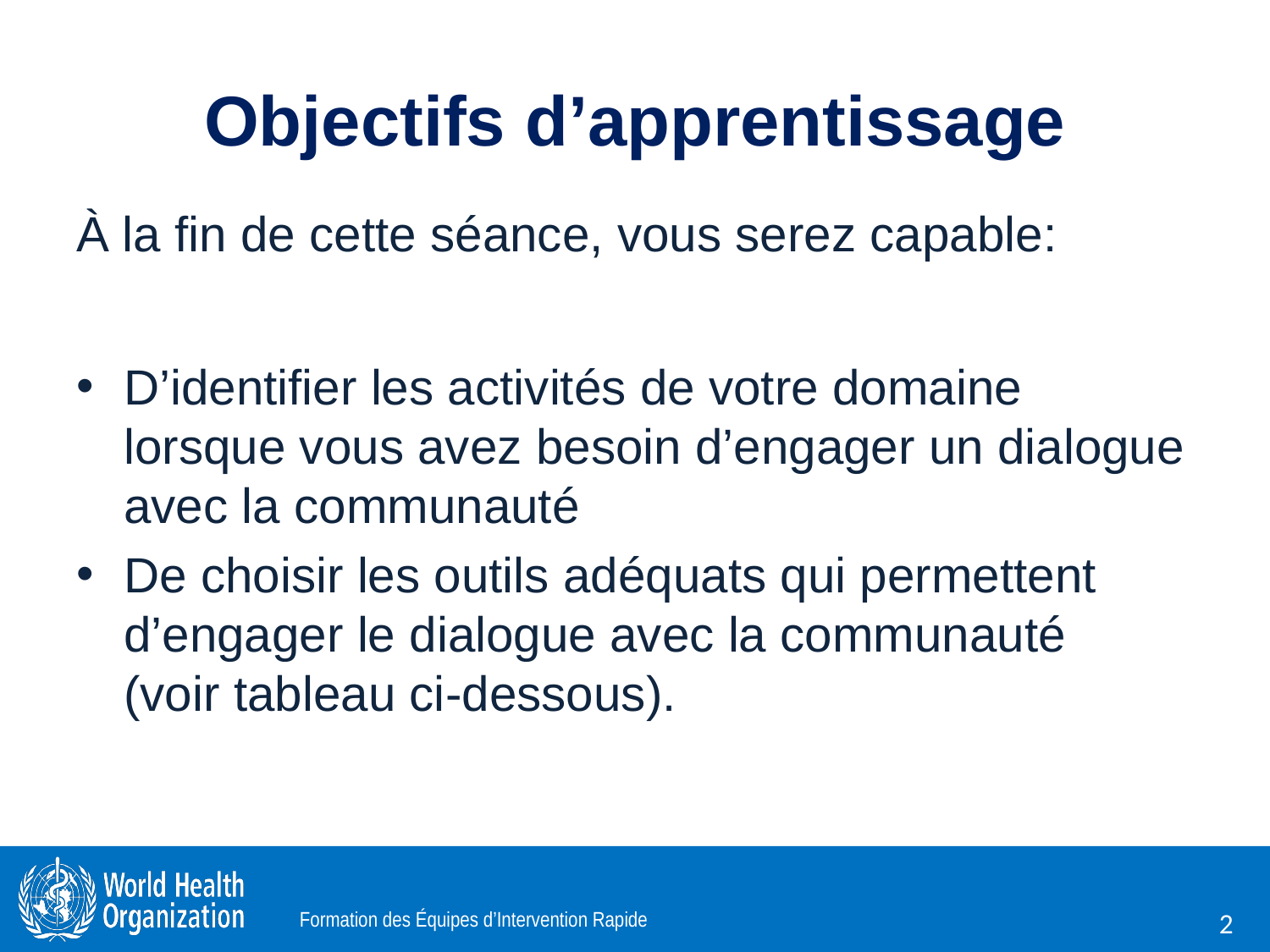

# Objectifs d’apprentissage
À la fin de cette séance, vous serez capable:

D’identifier les activités de votre domaine lorsque vous avez besoin d’engager un dialogue avec la communauté
De choisir les outils adéquats qui permettent d’engager le dialogue avec la communauté (voir tableau ci-dessous).